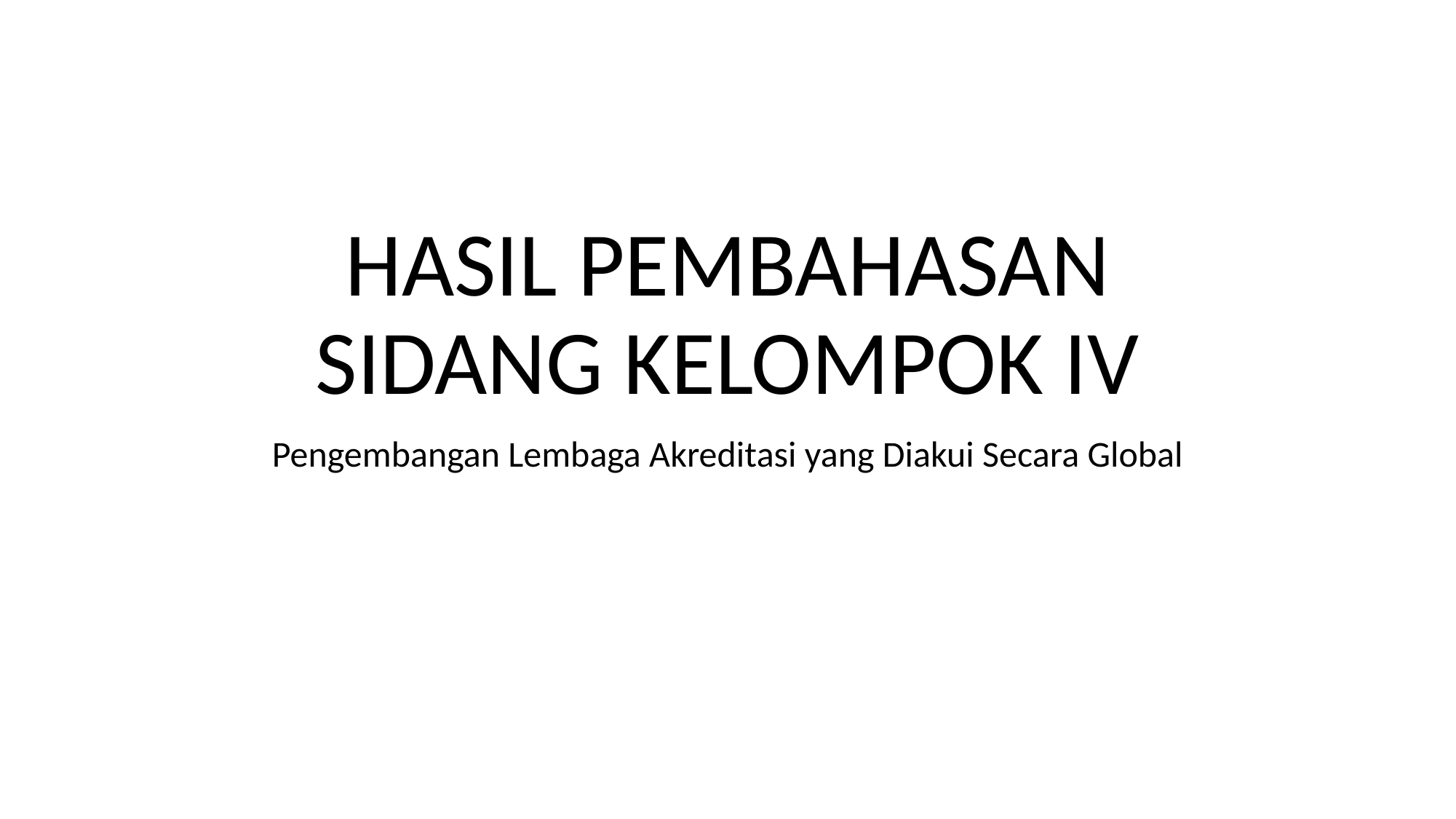

# HASIL PEMBAHASAN SIDANG KELOMPOK IV
Pengembangan Lembaga Akreditasi yang Diakui Secara Global